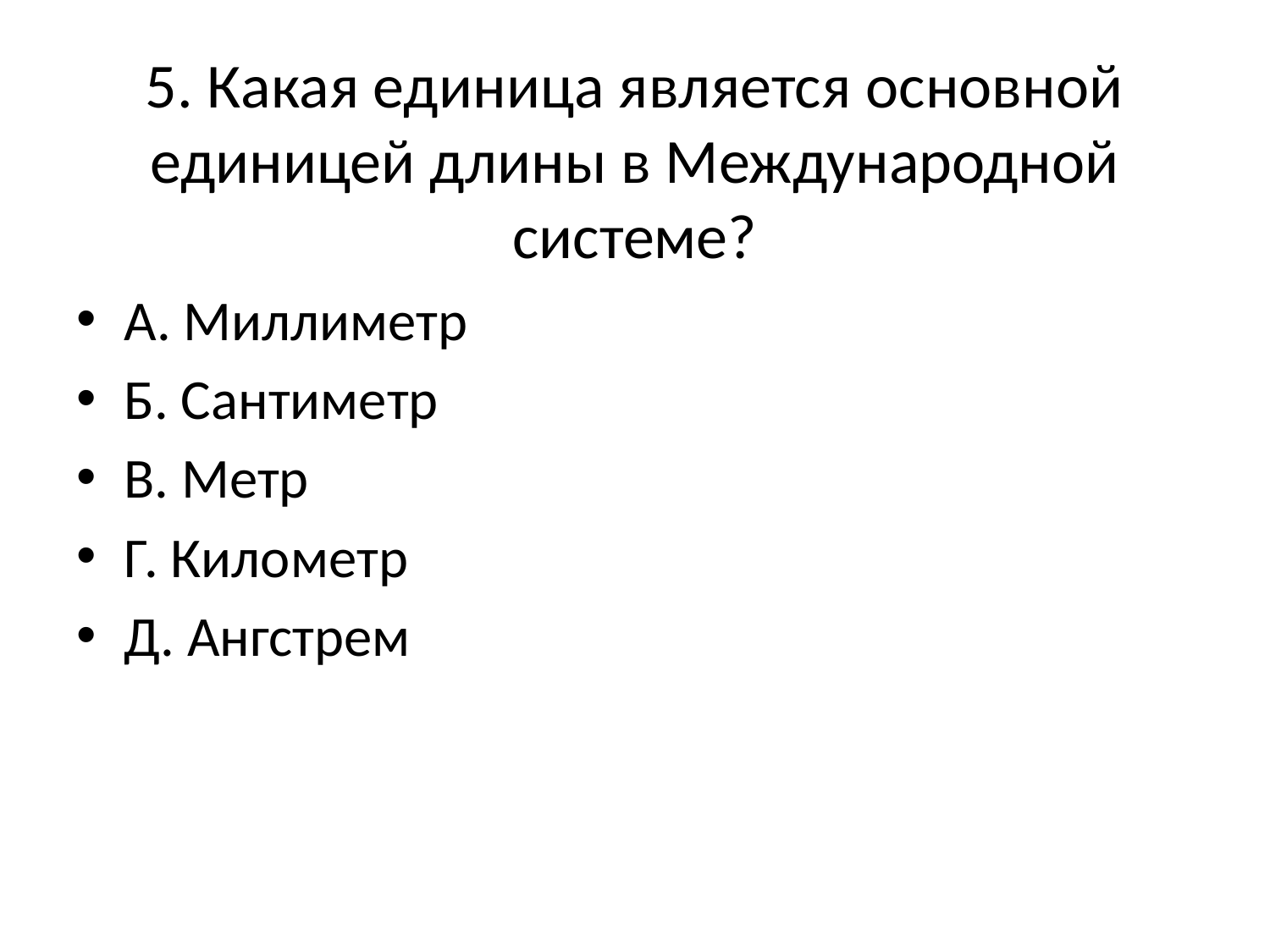

# 5. Какая единица является основной единицей длины в Международной системе?
А. Миллиметр
Б. Сантиметр
В. Метр
Г. Километр
Д. Ангстрем